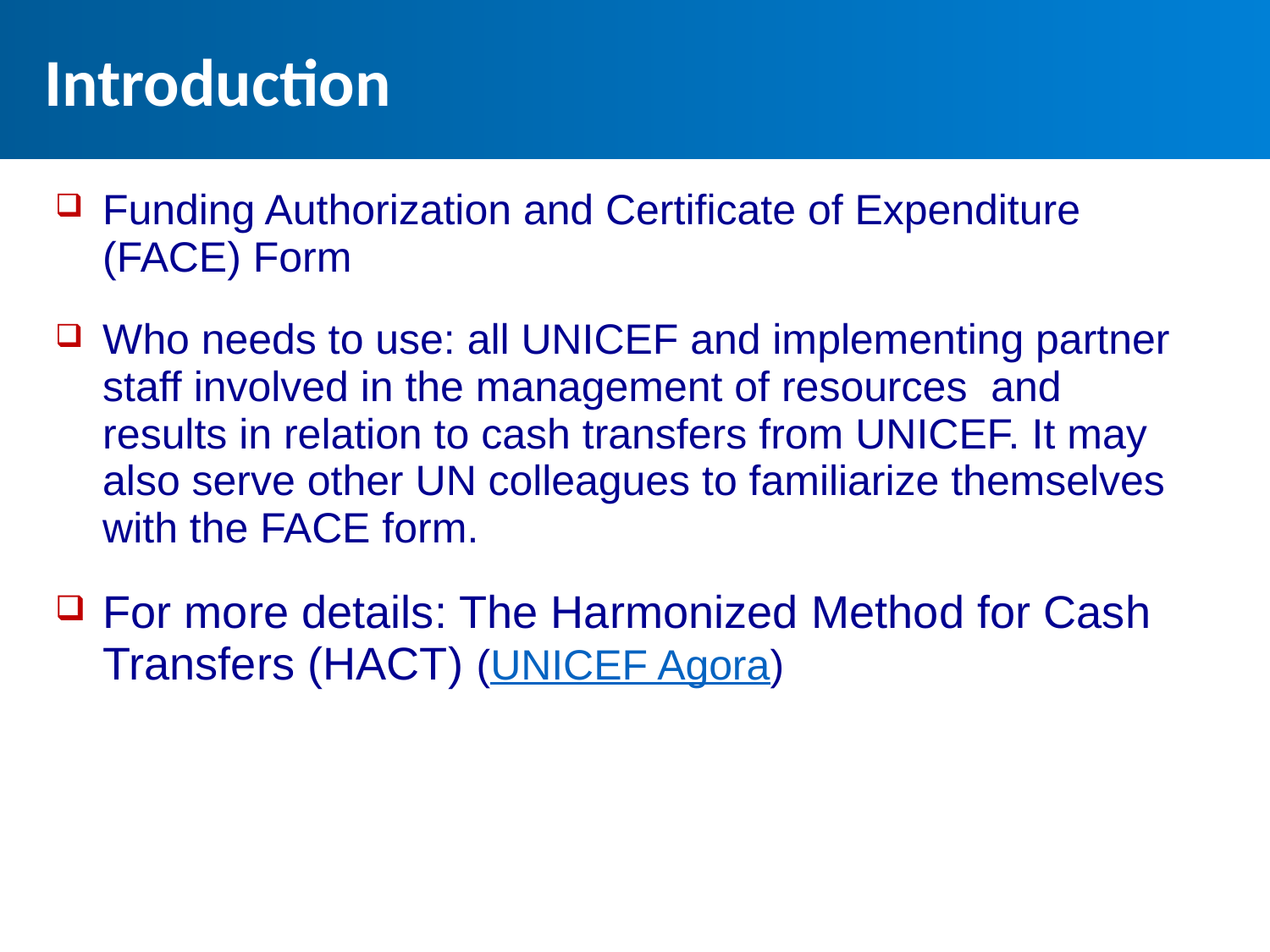

# Introduction
Funding Authorization and Certificate of Expenditure (FACE) Form
Who needs to use: all UNICEF and implementing partner staff involved in the management of resources  and results in relation to cash transfers from UNICEF. It may also serve other UN colleagues to familiarize themselves with the FACE form.
For more details: The Harmonized Method for Cash Transfers (HACT) (UNICEF Agora)